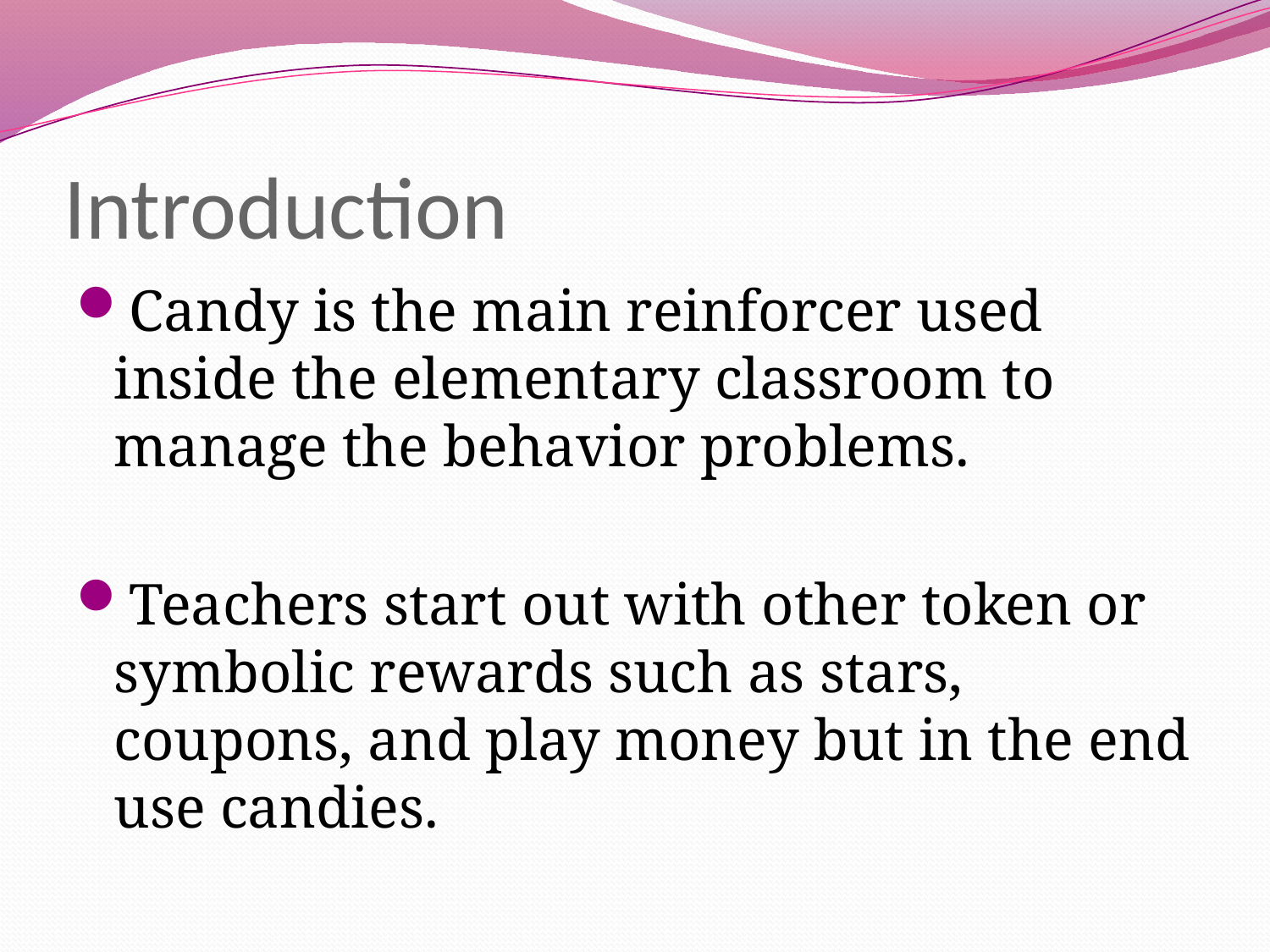

# Introduction
Candy is the main reinforcer used inside the elementary classroom to manage the behavior problems.

Teachers start out with other token or symbolic rewards such as stars, coupons, and play money but in the end use candies.